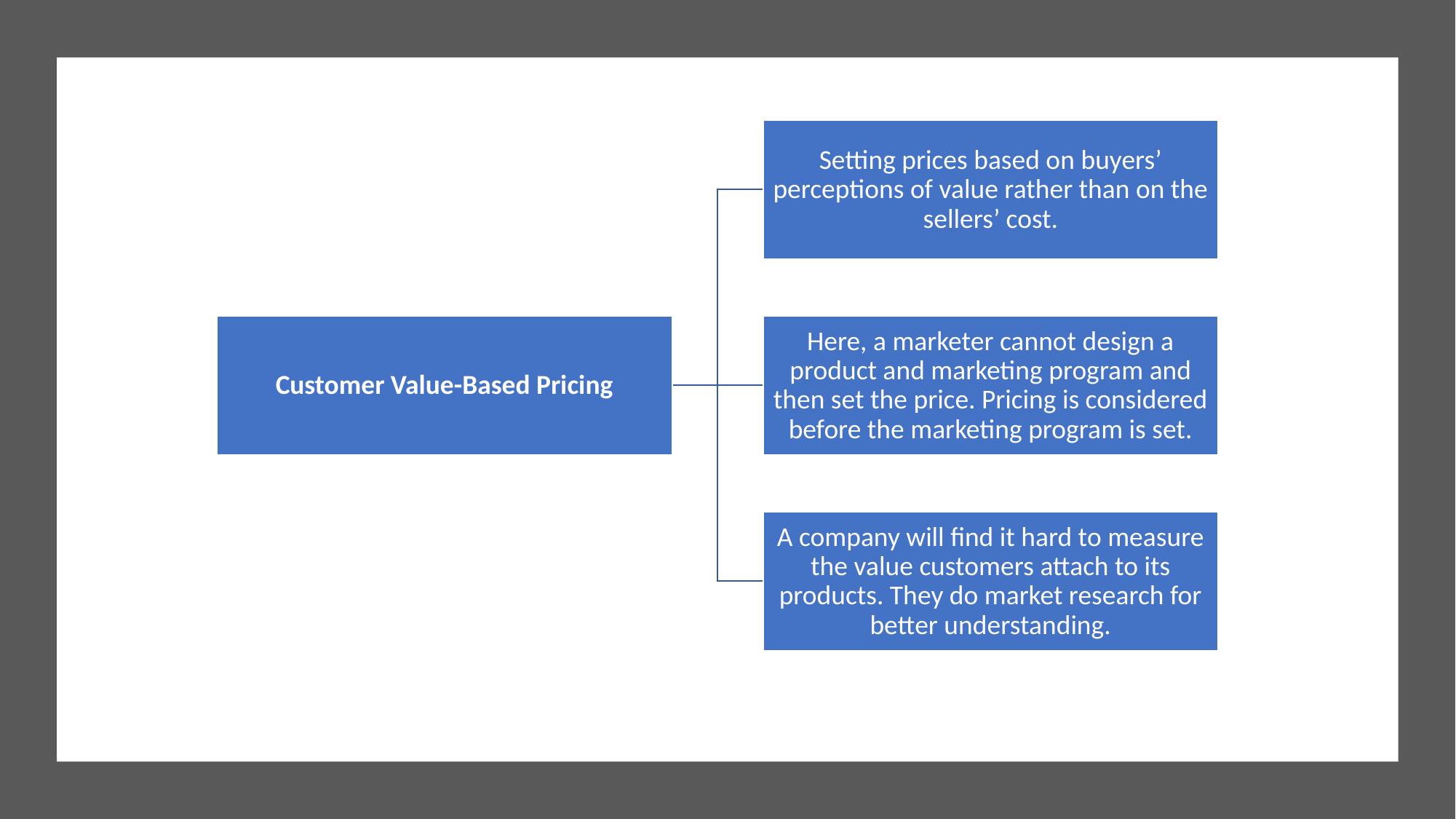

Customer Value-Based Pricing
Setting prices based on buyers’ perceptions of value rather than on the sellers’ cost.
Here, a marketer cannot design a product and marketing program and then set the price. Pricing is considered before the marketing program is set.
A company will find it hard to measure the value customers attach to its products. They do market research for better understanding.